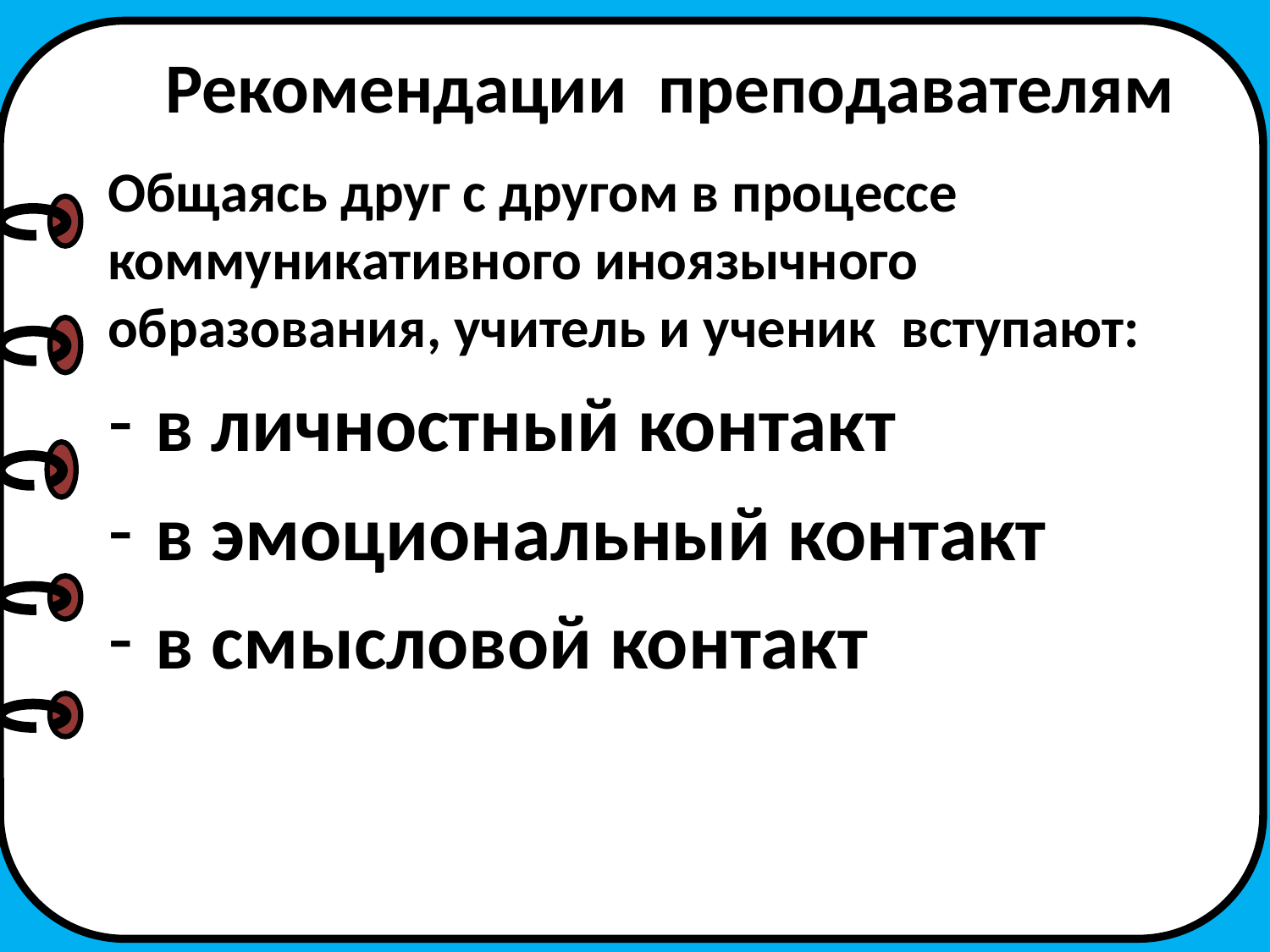

Рекомендации  преподавателям

Общаясь друг с другом в процессе коммуникативного иноязычного образования, учитель и ученик  вступают:
в личностный контакт
в эмоциональный контакт
в смысловой контакт